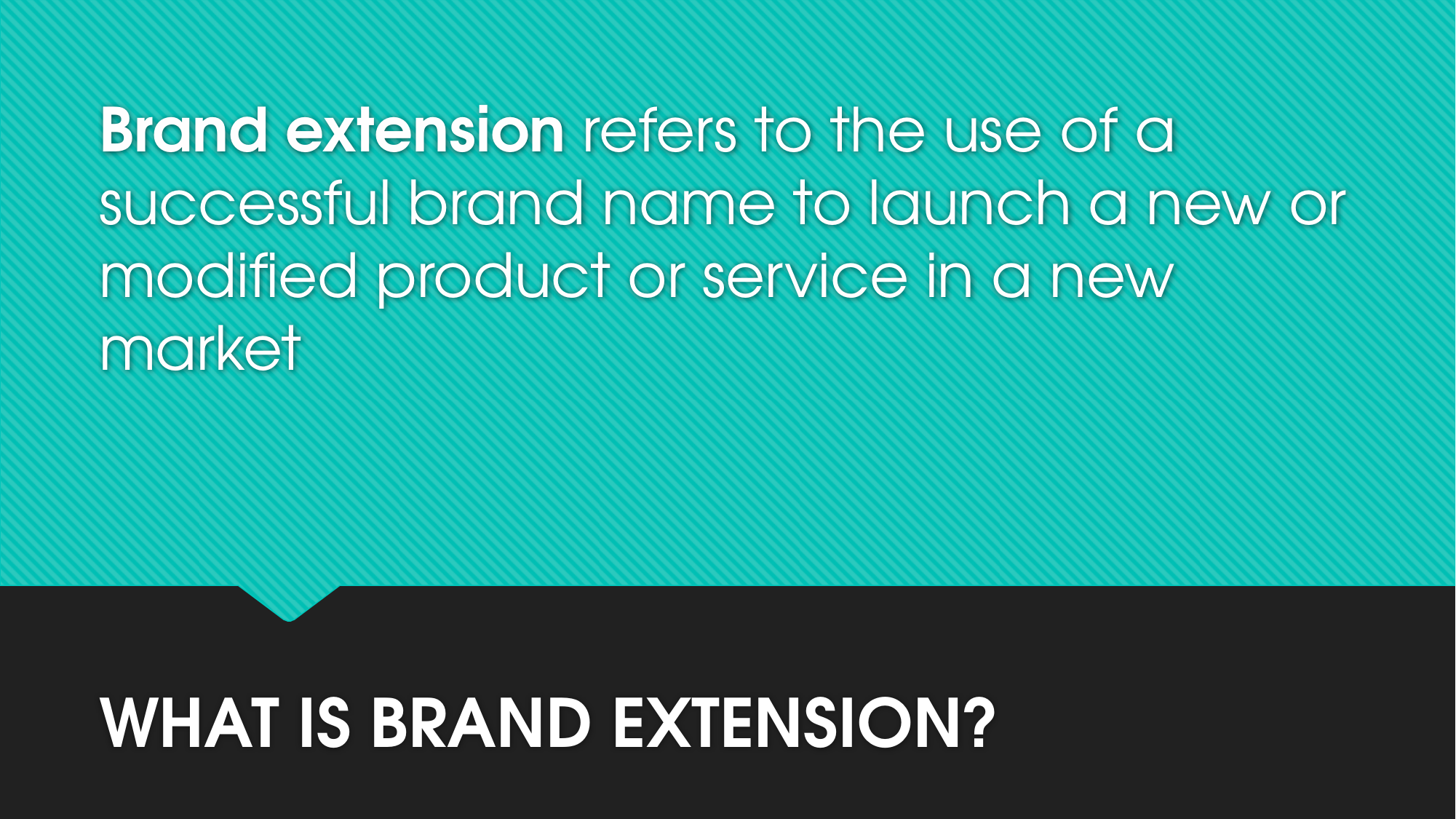

# Brand extension refers to the use of a successful brand name to launch a new or modified product or service in a new market
WHAT IS BRAND EXTENSION?